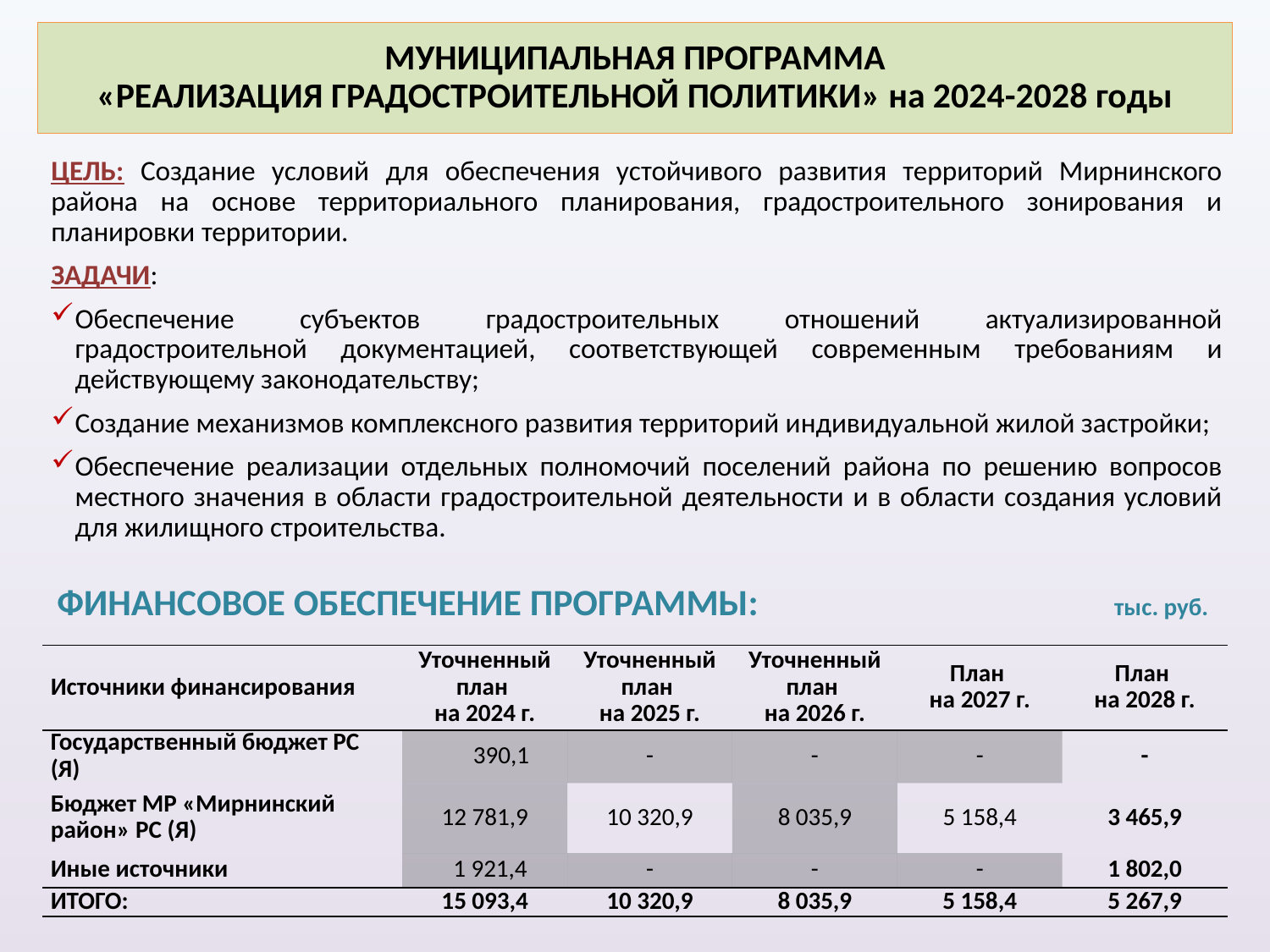

# МУНИЦИПАЛЬНАЯ ПРОГРАММА «РЕАЛИЗАЦИЯ ГРАДОСТРОИТЕЛЬНОЙ ПОЛИТИКИ» на 2024-2028 годы
ЦЕЛЬ: Создание условий для обеспечения устойчивого развития территорий Мирнинского района на основе территориального планирования, градостроительного зонирования и планировки территории.
ЗАДАЧИ:
Обеспечение субъектов градостроительных отношений актуализированной градостроительной документацией, соответствующей современным требованиям и действующему законодательству;
Создание механизмов комплексного развития территорий индивидуальной жилой застройки;
Обеспечение реализации отдельных полномочий поселений района по решению вопросов местного значения в области градостроительной деятельности и в области создания условий для жилищного строительства.
ФИНАНСОВОЕ ОБЕСПЕЧЕНИЕ ПРОГРАММЫ:                                          тыс. руб.
| Источники финансирования | Уточненный план на 2024 г. | Уточненный план на 2025 г. | Уточненный план на 2026 г. | План на 2027 г. | План на 2028 г. |
| --- | --- | --- | --- | --- | --- |
| Государственный бюджет РС (Я) | 390,1 | - | - | - | - |
| Бюджет МР «Мирнинский район» РС (Я) | 12 781,9 | 10 320,9 | 8 035,9 | 5 158,4 | 3 465,9 |
| Иные источники | 1 921,4 | - | - | - | 1 802,0 |
| ИТОГО: | 15 093,4 | 10 320,9 | 8 035,9 | 5 158,4 | 5 267,9 |